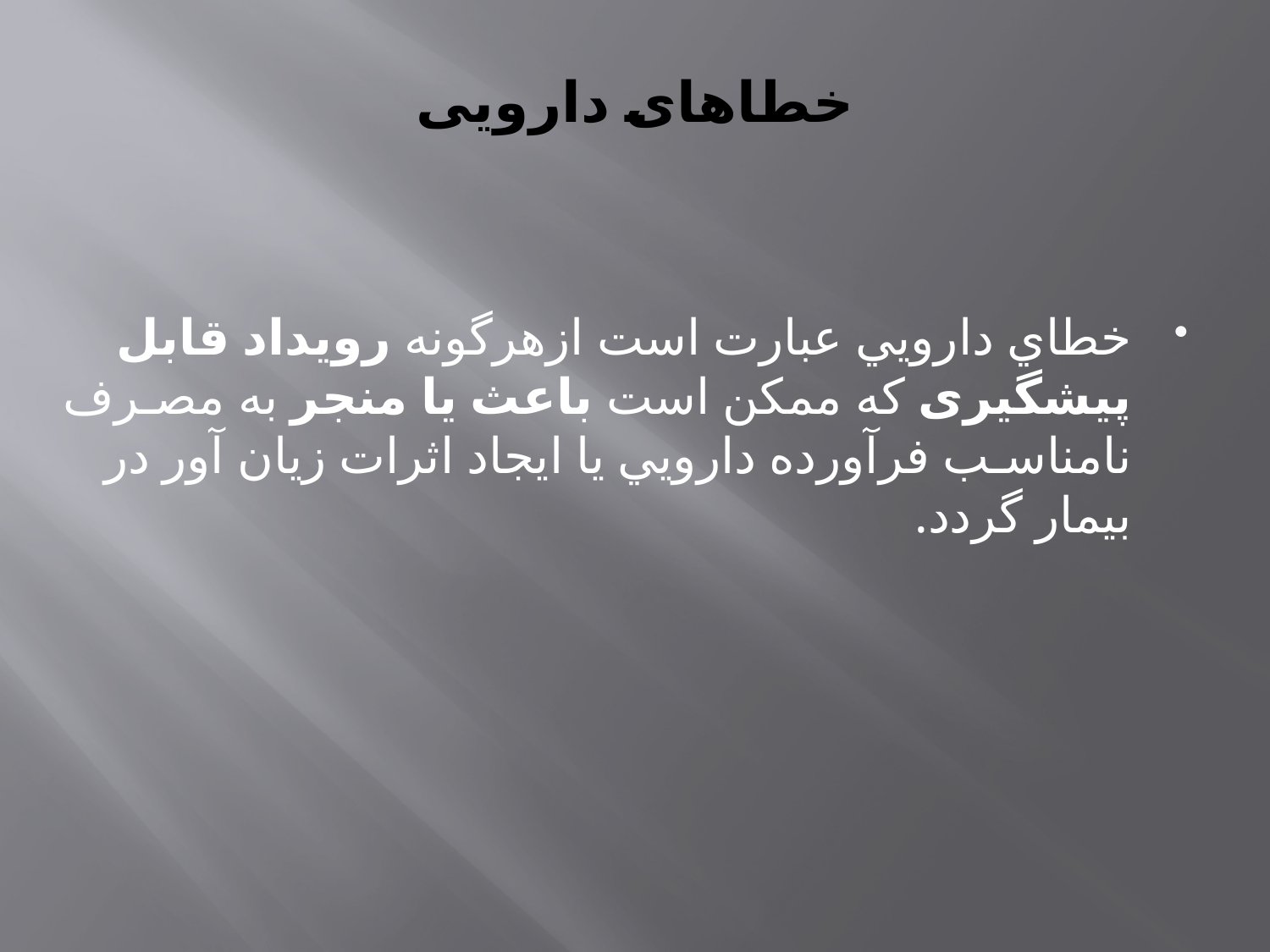

# خطاهای دارویی

ﺧﻄﺎي داروﻳﻲ ﻋﺒﺎرت اﺳﺖ ازﻫﺮﮔﻮﻧﻪ روﻳﺪاد ﻗﺎﺑﻞ پیشگیری ﻛﻪ ﻣﻤﻜﻦ اﺳﺖ ﺑﺎﻋﺚ ﻳﺎ ﻣﻨﺠﺮ ﺑﻪ ﻣﺼـﺮف ﻧﺎﻣﻨﺎﺳـﺐ ﻓﺮآورده داروﻳﻲ ﻳﺎ اﻳﺠﺎد اﺛﺮات زﻳﺎن آور در ﺑﻴﻤﺎر ﮔﺮدد.